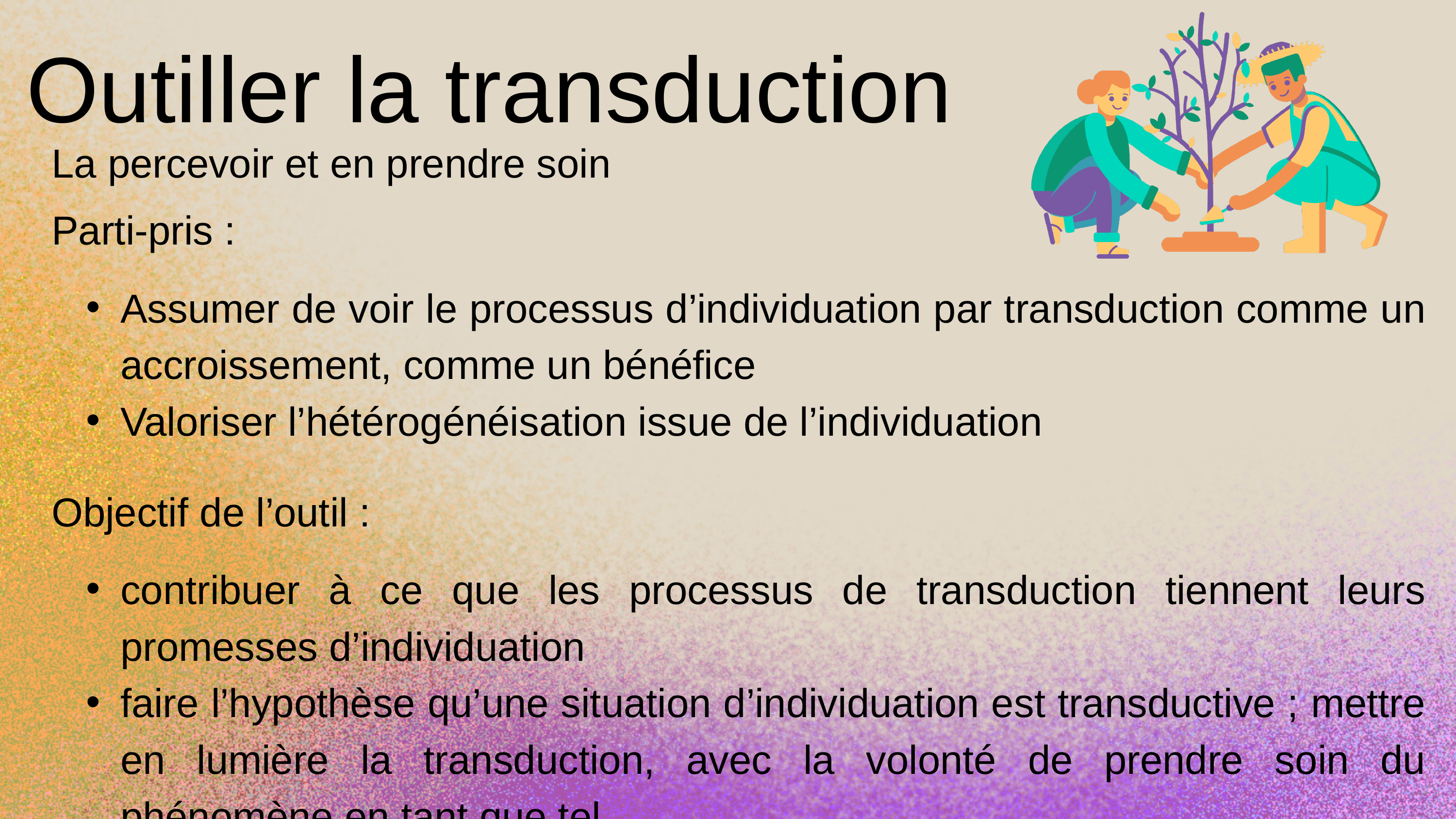

Outiller la transduction

La percevoir et en prendre soin
Parti-pris :

Assumer de voir le processus d’individuation par transduction comme un accroissement, comme un bénéfice
Valoriser l’hétérogénéisation issue de l’individuation

Objectif de l’outil :

contribuer à ce que les processus de transduction tiennent leurs promesses d’individuation
faire l’hypothèse qu’une situation d’individuation est transductive ; mettre en lumière la transduction, avec la volonté de prendre soin du phénomène en tant que tel